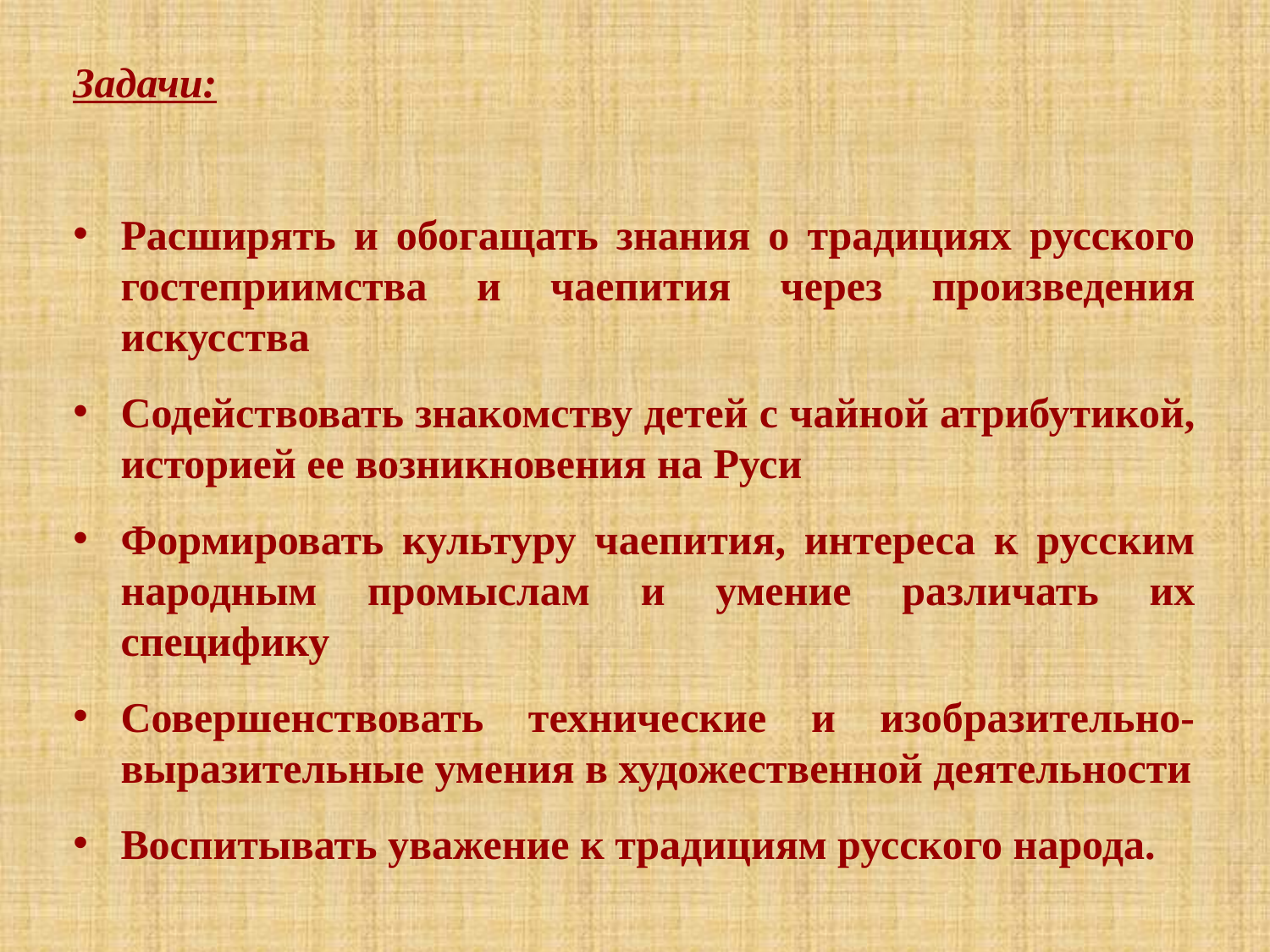

Задачи:

Расширять и обогащать знания о традициях русского гостеприимства и чаепития через произведения искусства

Содействовать знакомству детей с чайной атрибутикой, историей ее возникновения на Руси

Формировать культуру чаепития, интереса к русским народным промыслам и умение различать их специфику

Совершенствовать технические и изобразительно-выразительные умения в художественной деятельности

Воспитывать уважение к традициям русского народа.